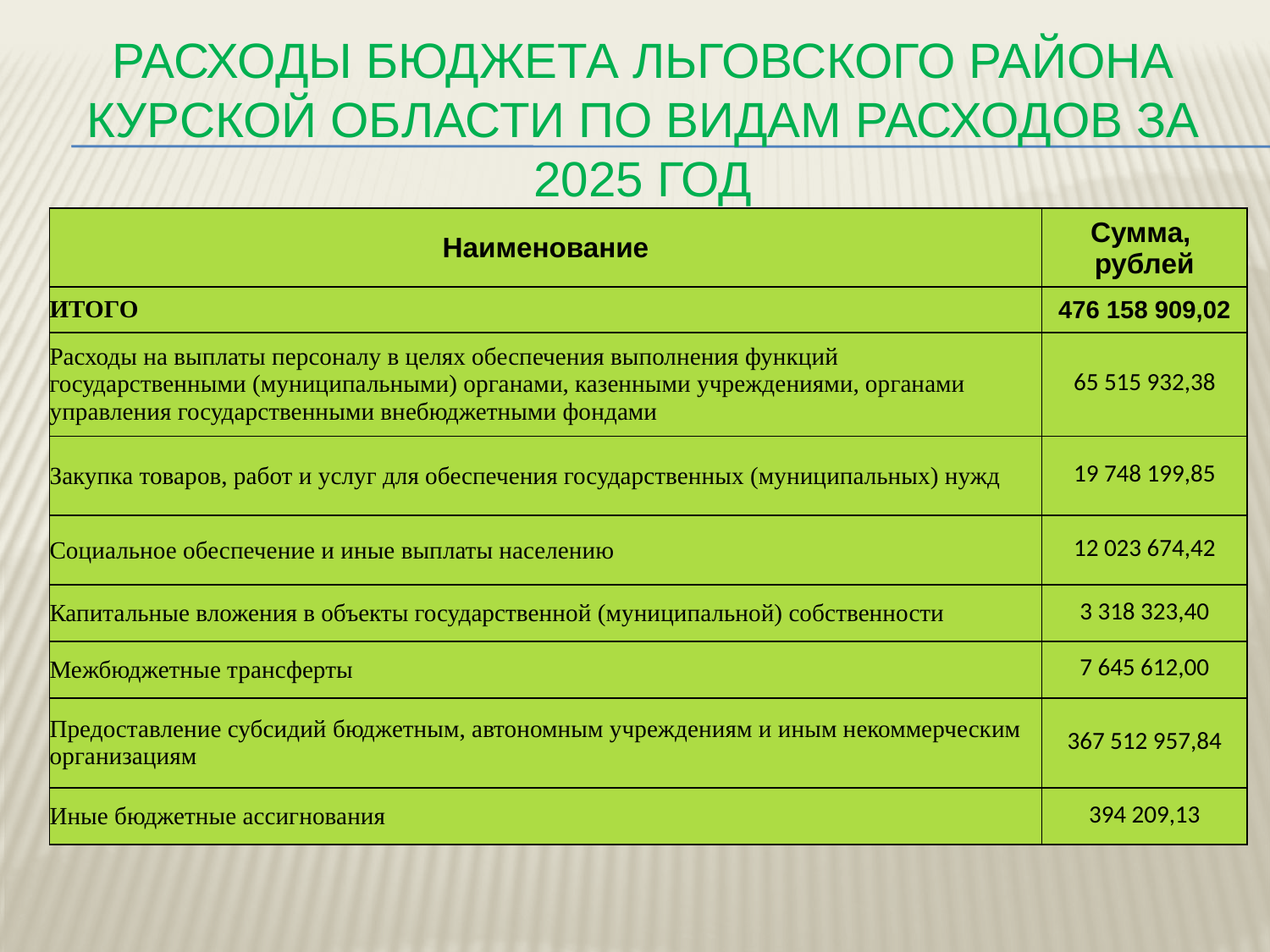

# РАСХОДЫ БЮДЖЕТА ЛЬГОВСКОГО РАЙОНА КУРСКОЙ ОБЛАСТИ по видам расходов за 2025 год
| Наименование | Сумма, рублей |
| --- | --- |
| ИТОГО | 476 158 909,02 |
| Расходы на выплаты персоналу в целях обеспечения выполнения функций государственными (муниципальными) органами, казенными учреждениями, органами управления государственными внебюджетными фондами | 65 515 932,38 |
| Закупка товаров, работ и услуг для обеспечения государственных (муниципальных) нужд | 19 748 199,85 |
| Социальное обеспечение и иные выплаты населению | 12 023 674,42 |
| Капитальные вложения в объекты государственной (муниципальной) собственности | 3 318 323,40 |
| Межбюджетные трансферты | 7 645 612,00 |
| Предоставление субсидий бюджетным, автономным учреждениям и иным некоммерческим организациям | 367 512 957,84 |
| Иные бюджетные ассигнования | 394 209,13 |